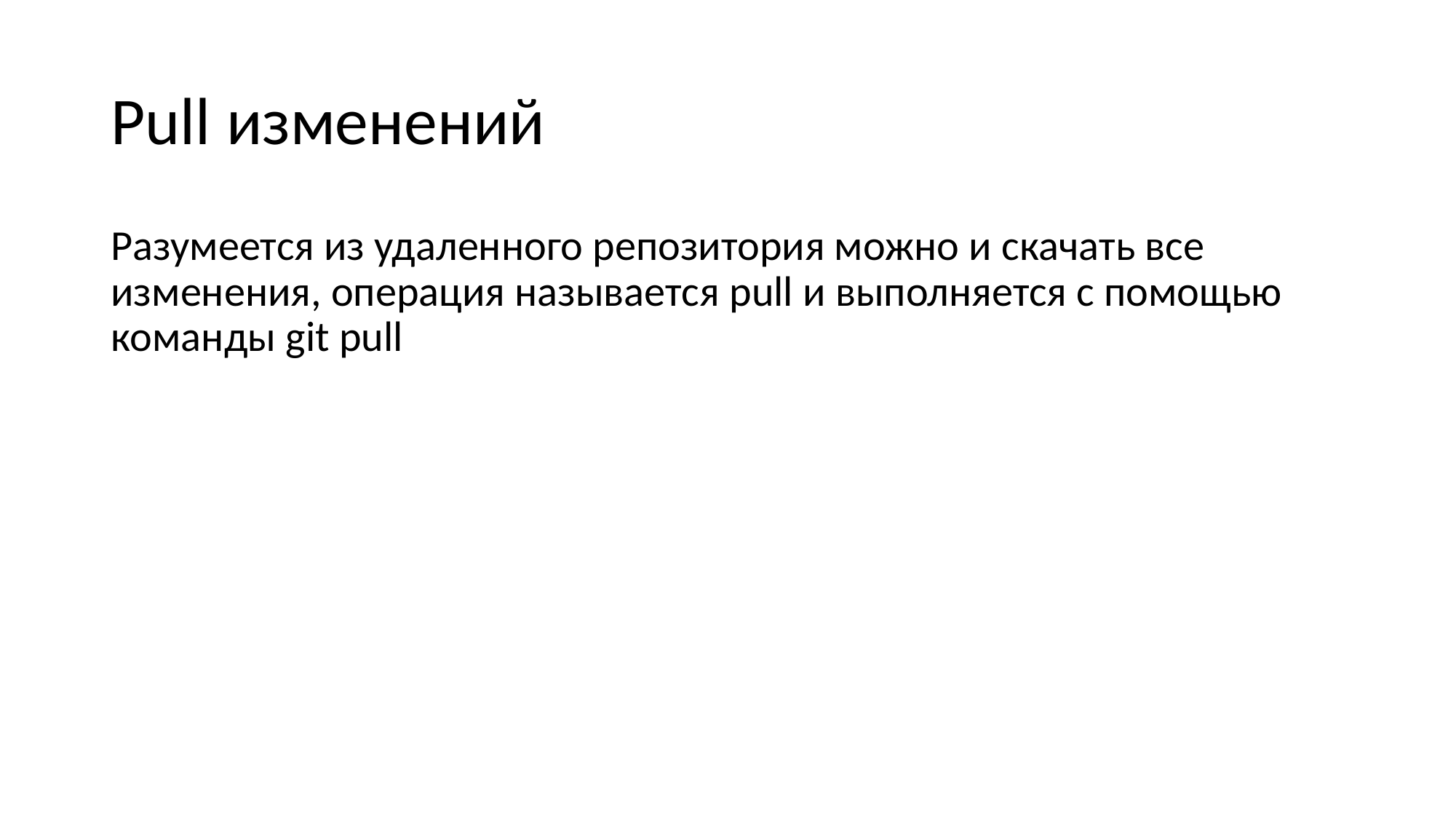

# Pull изменений
Разумеется из удаленного репозитория можно и скачать все изменения, операция называется pull и выполняется с помощью команды git pull